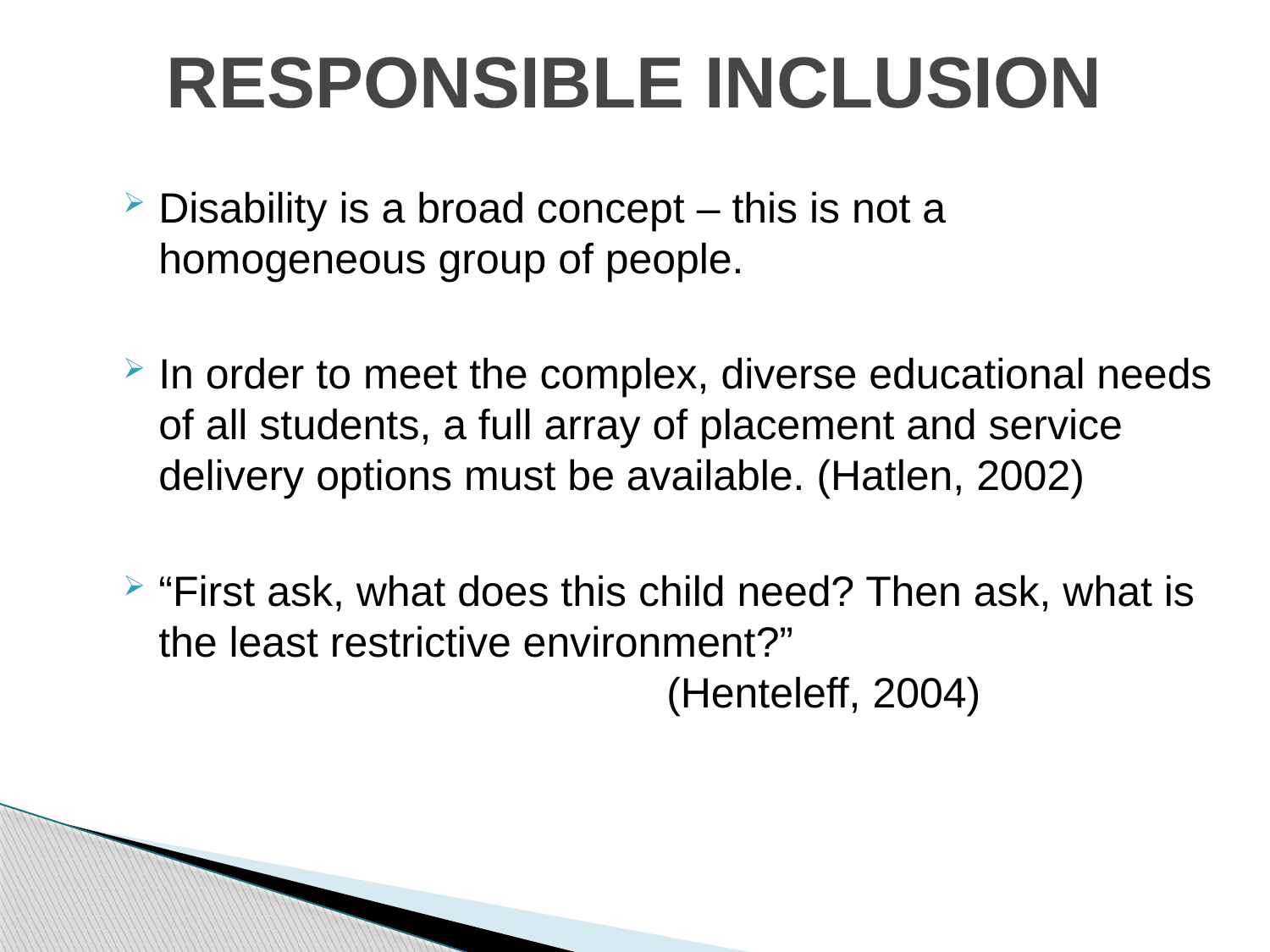

# RESPONSIBLE INCLUSION

Disability is a broad concept – this is not a homogeneous group of people.

In order to meet the complex, diverse educational needs of all students, a full array of placement and service delivery options must be available. (Hatlen, 2002)

“First ask, what does this child need? Then ask, what is the least restrictive environment?” 							(Henteleff, 2004)